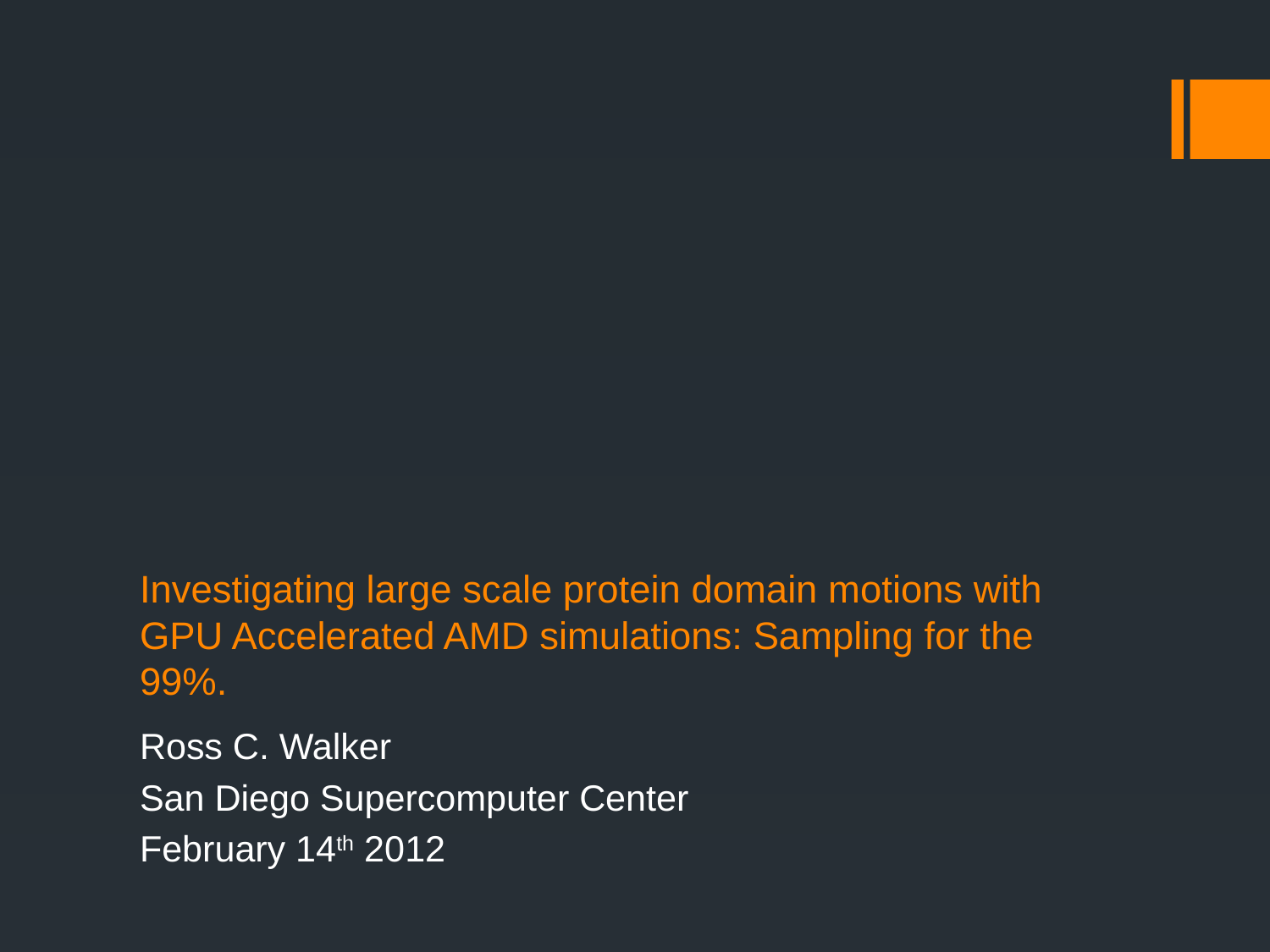

# Investigating large scale protein domain motions with GPU Accelerated AMD simulations: Sampling for the 99%.
Ross C. Walker
San Diego Supercomputer Center
February 14th 2012